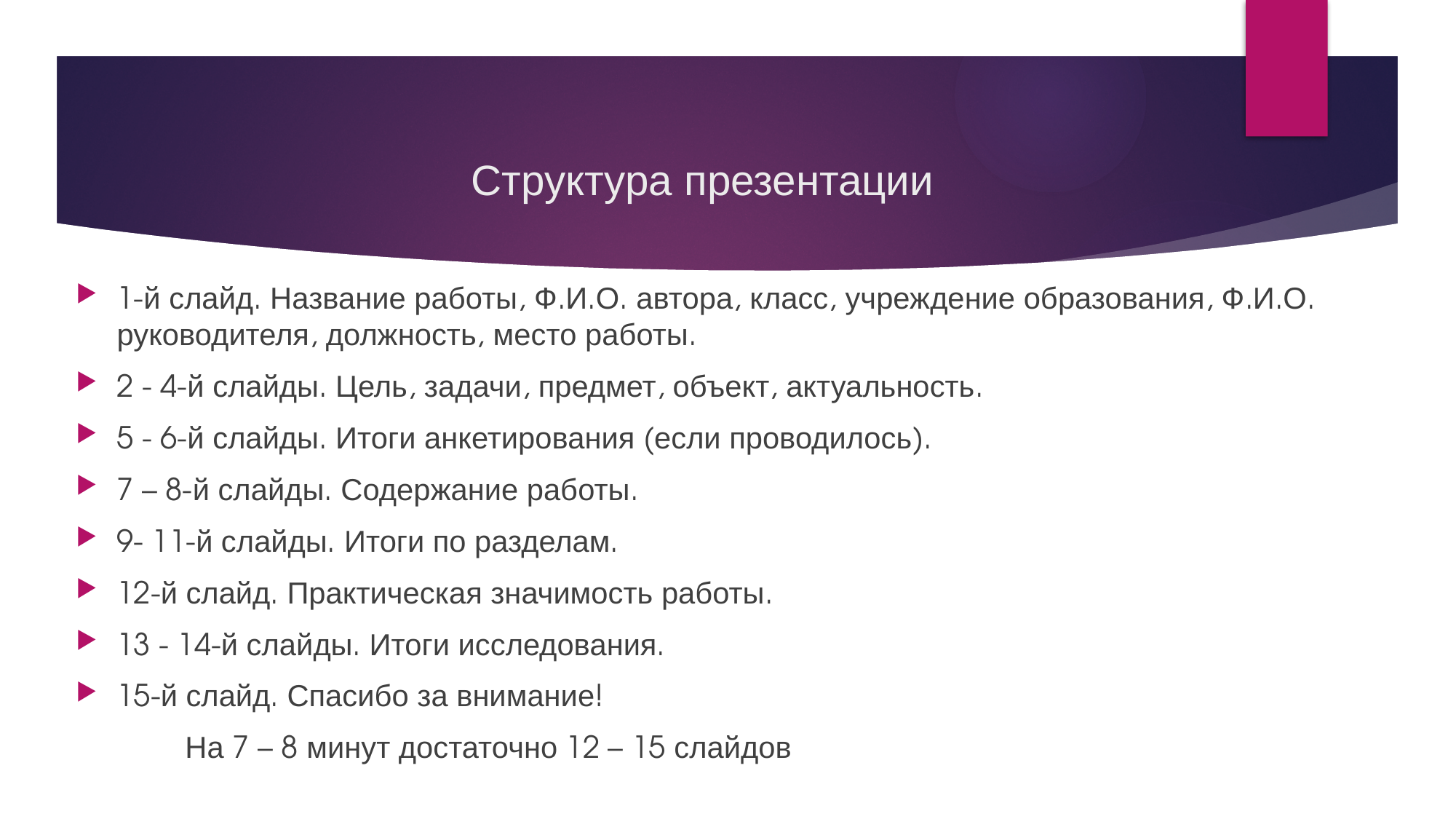

# Структура презентации
1-й слайд. Название работы, Ф.И.О. автора, класс, учреждение образования, Ф.И.О. руководителя, должность, место работы.
2 - 4-й слайды. Цель, задачи, предмет, объект, актуальность.
5 - 6-й слайды. Итоги анкетирования (если проводилось).
7 – 8-й слайды. Содержание работы.
9- 11-й слайды. Итоги по разделам.
12-й слайд. Практическая значимость работы.
13 - 14-й слайды. Итоги исследования.
15-й слайд. Спасибо за внимание!
	На 7 – 8 минут достаточно 12 – 15 слайдов